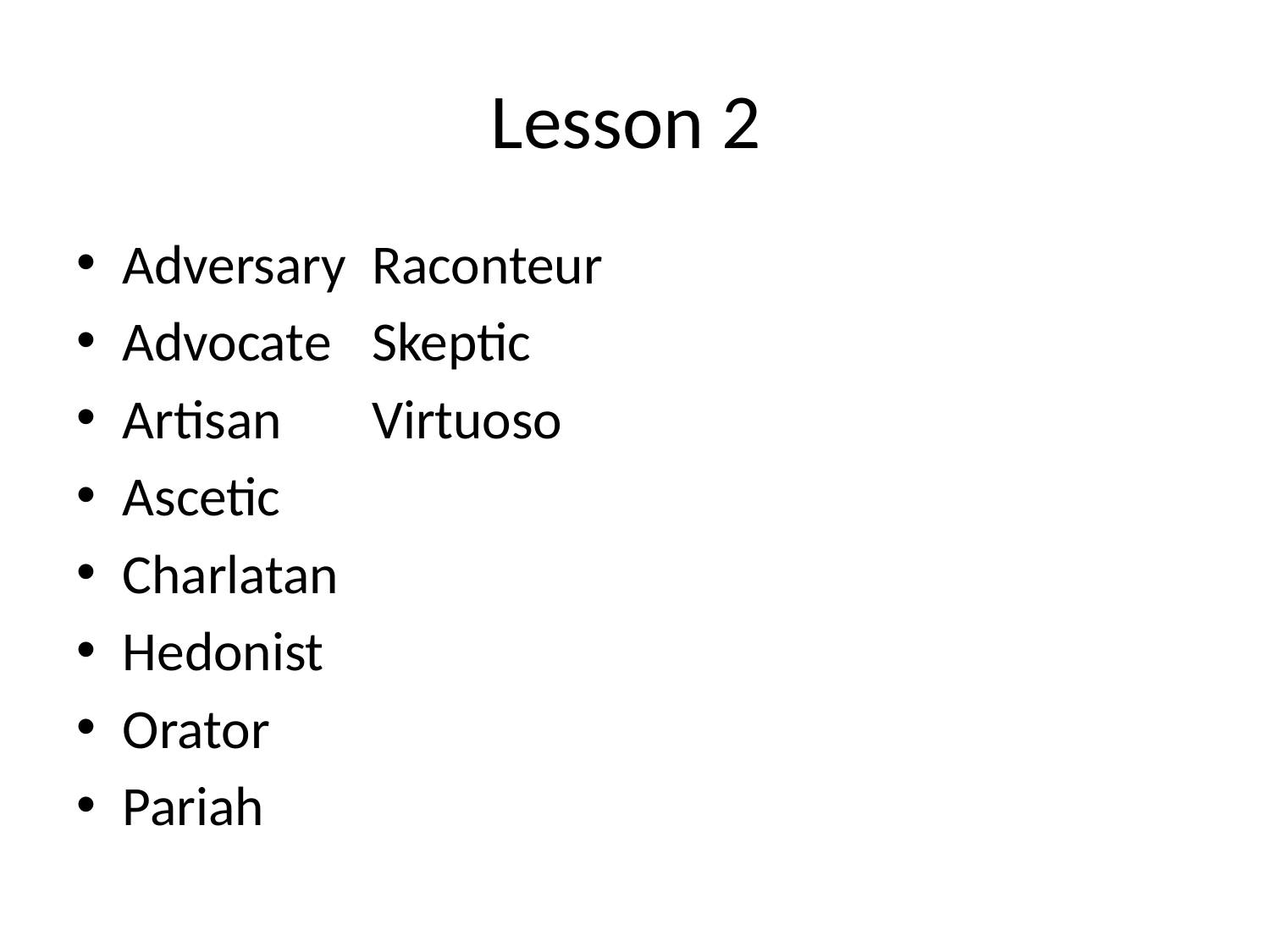

# Lesson 2
Adversary 							Raconteur
Advocate 							Skeptic
Artisan								Virtuoso
Ascetic
Charlatan
Hedonist
Orator
Pariah